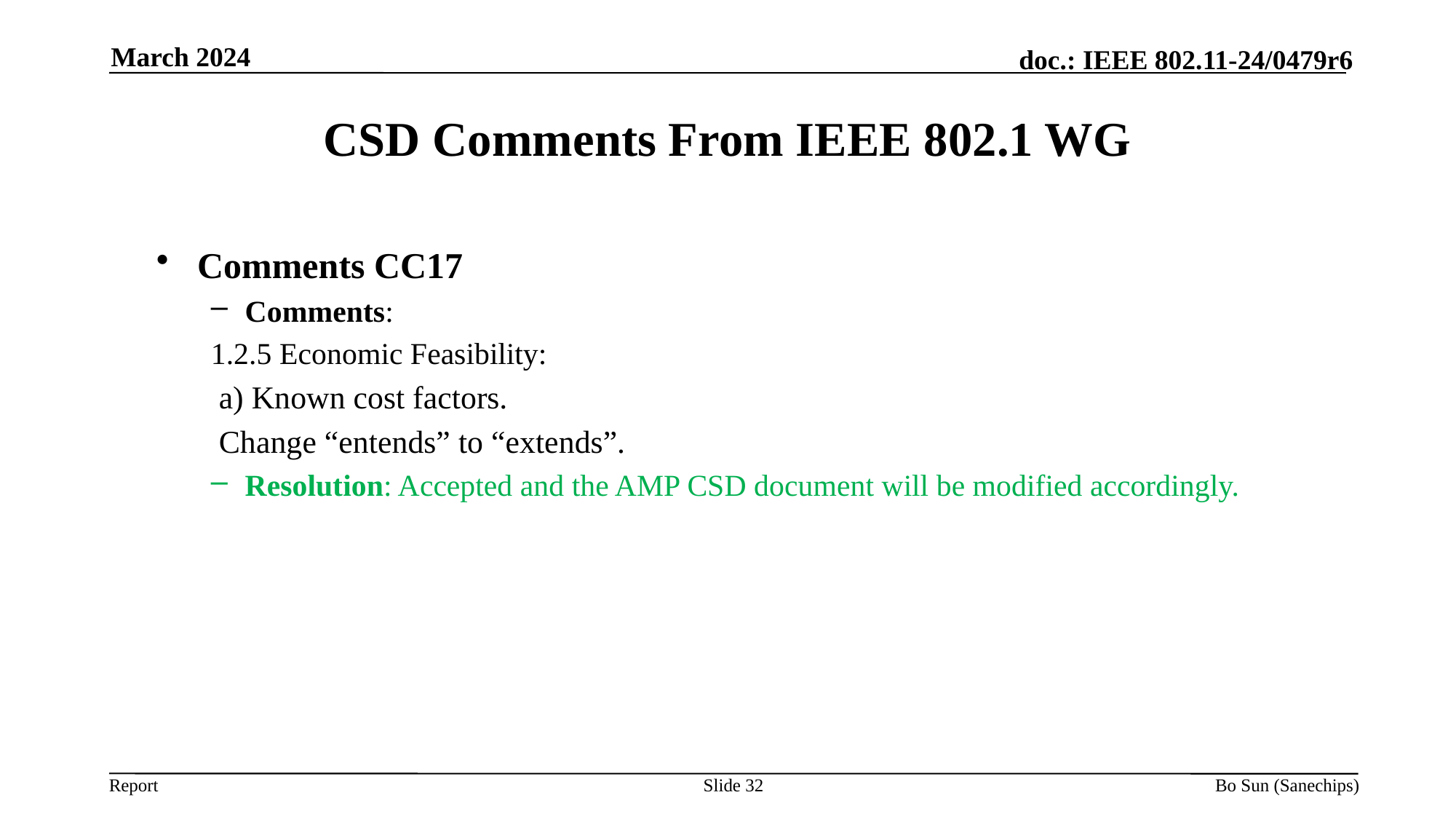

March 2024
CSD Comments From IEEE 802.1 WG
Comments CC17
Comments:
1.2.5 Economic Feasibility:
 a) Known cost factors.
 Change “entends” to “extends”.
Resolution: Accepted and the AMP CSD document will be modified accordingly.

Slide 32
Bo Sun (Sanechips)